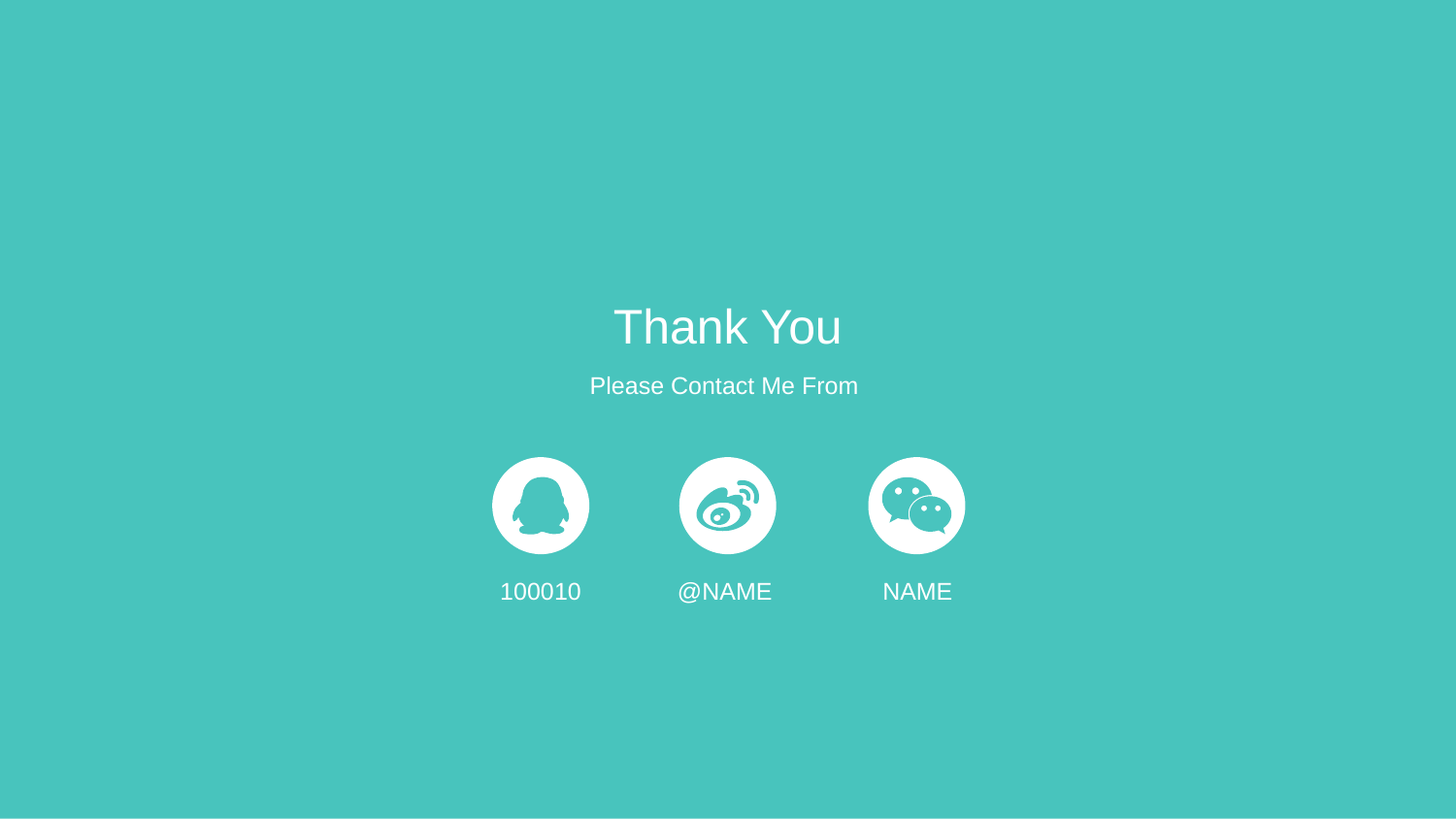

Thank You
Please Contact Me From

100010
@NAME
NAME